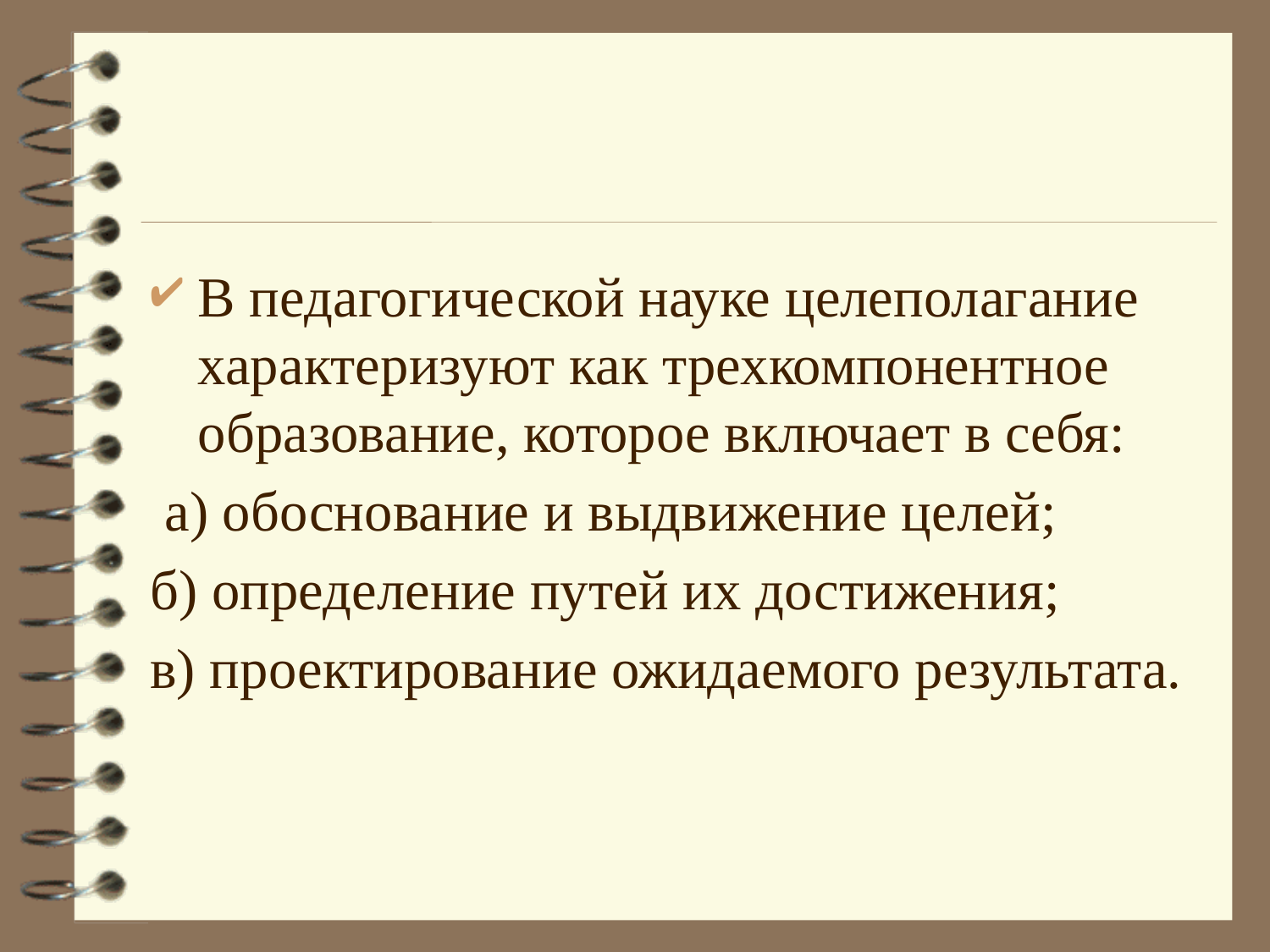

#
В педагогической науке целеполагание характеризуют как трехкомпонентное образование, которое включает в себя:
 а) обоснование и выдвижение целей;
б) определение путей их достижения;
в) проектирование ожидаемого результата.